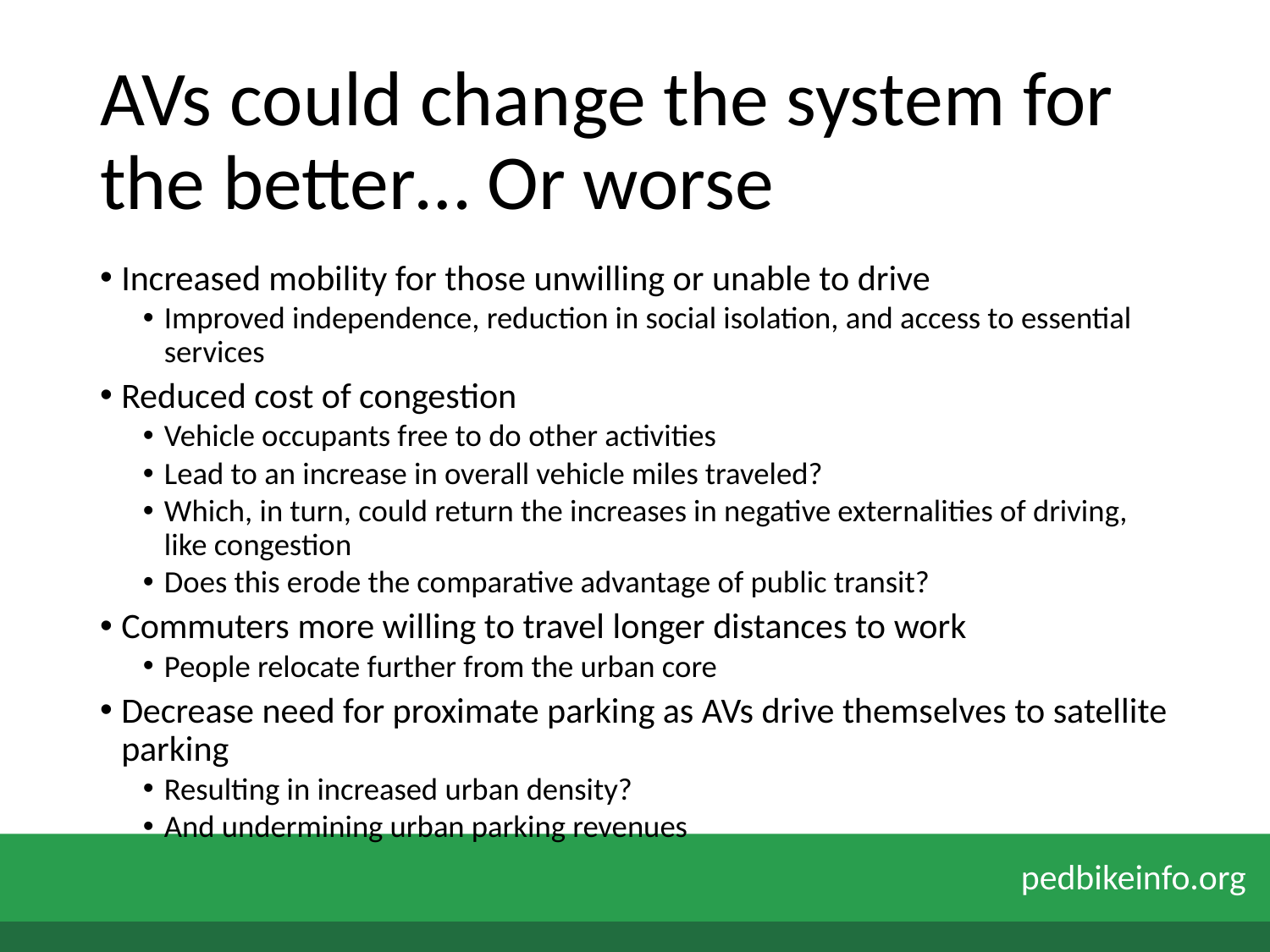

# AVs could change the system for the better… Or worse
Increased mobility for those unwilling or unable to drive
Improved independence, reduction in social isolation, and access to essential services
Reduced cost of congestion
Vehicle occupants free to do other activities
Lead to an increase in overall vehicle miles traveled?
Which, in turn, could return the increases in negative externalities of driving, like congestion
Does this erode the comparative advantage of public transit?
Commuters more willing to travel longer distances to work
People relocate further from the urban core
Decrease need for proximate parking as AVs drive themselves to satellite parking
Resulting in increased urban density?
And undermining urban parking revenues